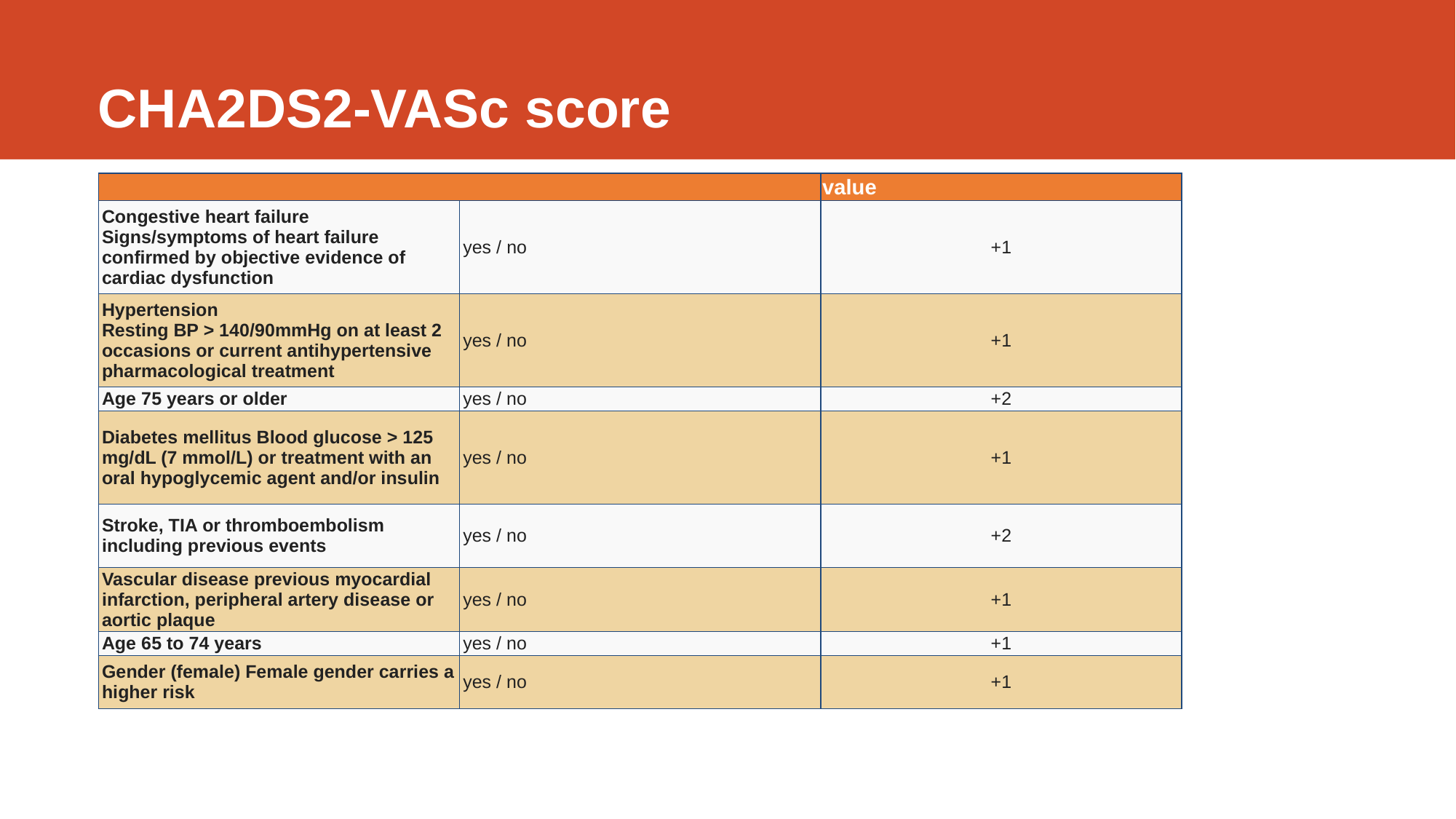

# CHA2DS2-VASc score
|  |  | value |
| --- | --- | --- |
| Congestive heart failure Signs/symptoms of heart failure confirmed by objective evidence of cardiac dysfunction | yes / no | +1 |
| Hypertension Resting BP > 140/90mmHg on at least 2 occasions or current antihypertensive pharmacological treatment | yes / no | +1 |
| Age 75 years or older | yes / no | +2 |
| Diabetes mellitus Blood glucose > 125 mg/dL (7 mmol/L) or treatment with an oral hypoglycemic agent and/or insulin | yes / no | +1 |
| Stroke, TIA or thromboembolism including previous events | yes / no | +2 |
| Vascular disease previous myocardial infarction, peripheral artery disease or aortic plaque | yes / no | +1 |
| Age 65 to 74 years | yes / no | +1 |
| Gender (female) Female gender carries a higher risk | yes / no | +1 |